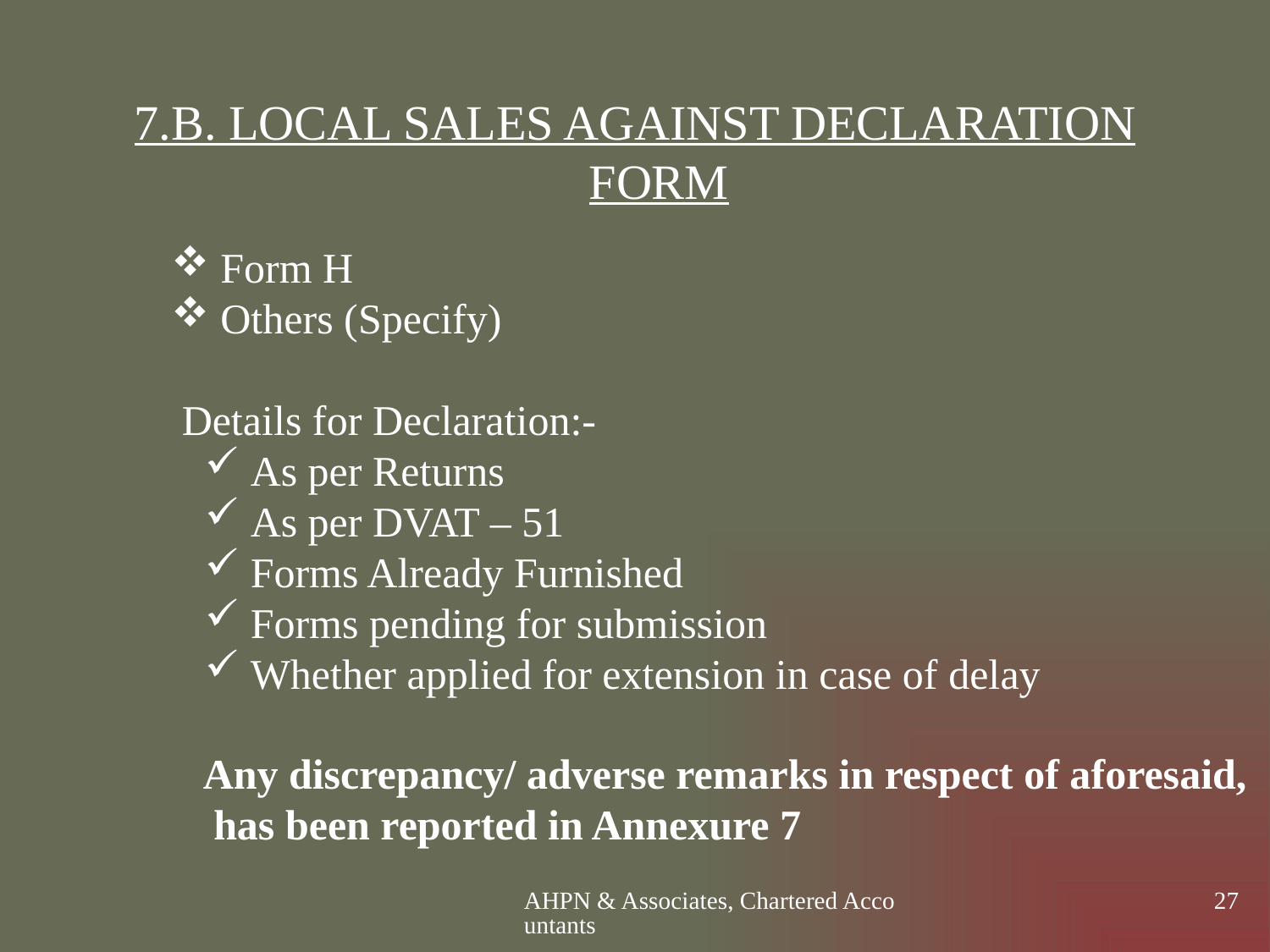

7.B. LOCAL SALES AGAINST DECLARATION FORM
 Form H
 Others (Specify)

 Details for Declaration:-
 As per Returns
 As per DVAT – 51
 Forms Already Furnished
 Forms pending for submission
 Whether applied for extension in case of delay
Any discrepancy/ adverse remarks in respect of aforesaid,  has been reported in Annexure 7
AHPN & Associates, Chartered Accountants
27